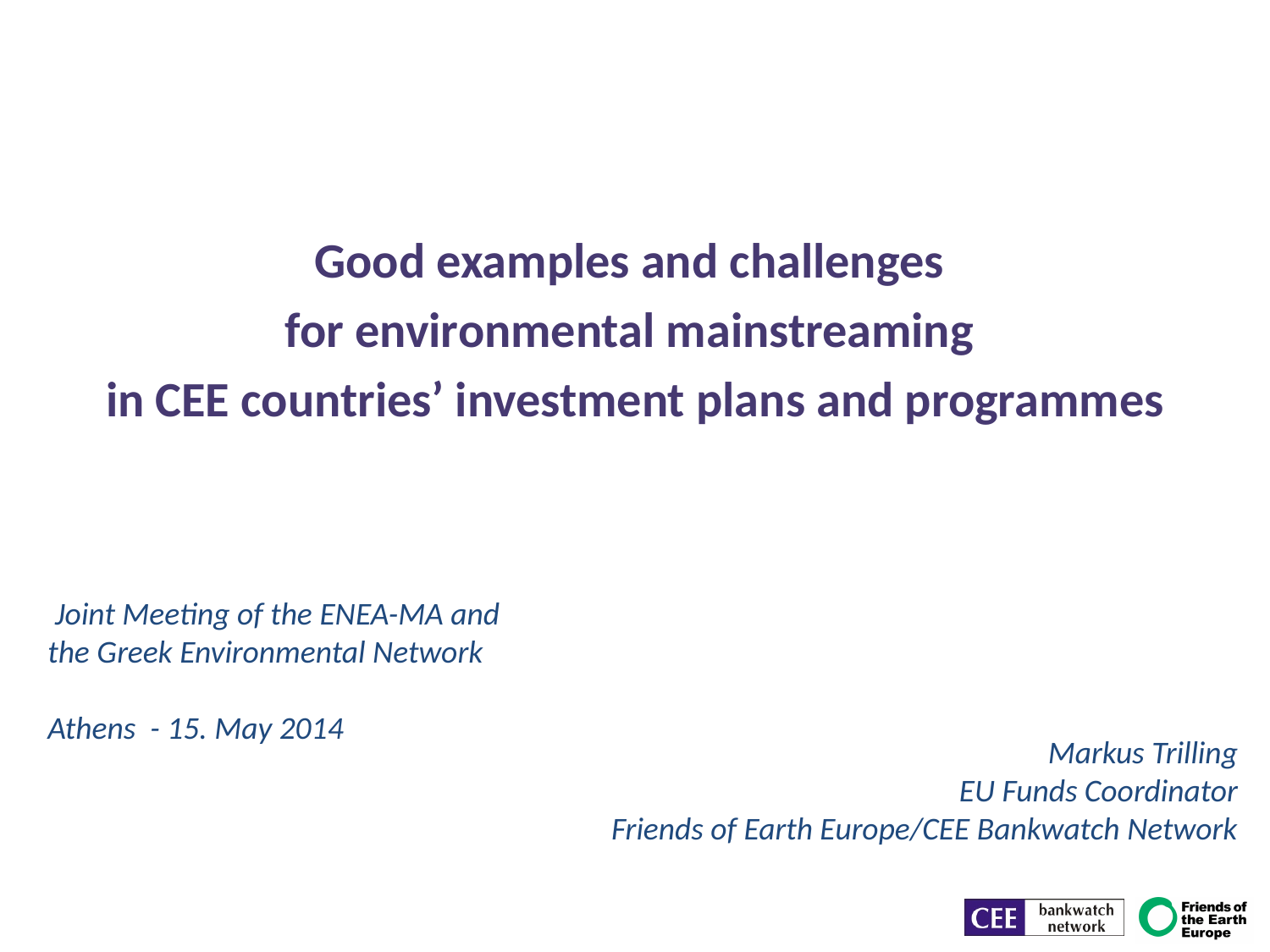

Good examples and challenges
for environmental mainstreaming
in CEE countries’ investment plans and programmes

 Joint Meeting of the ENEA-MA and the Greek Environmental Network

Athens  - 15. May 2014
Markus Trilling
EU Funds Coordinator
Friends of Earth Europe/CEE Bankwatch Network